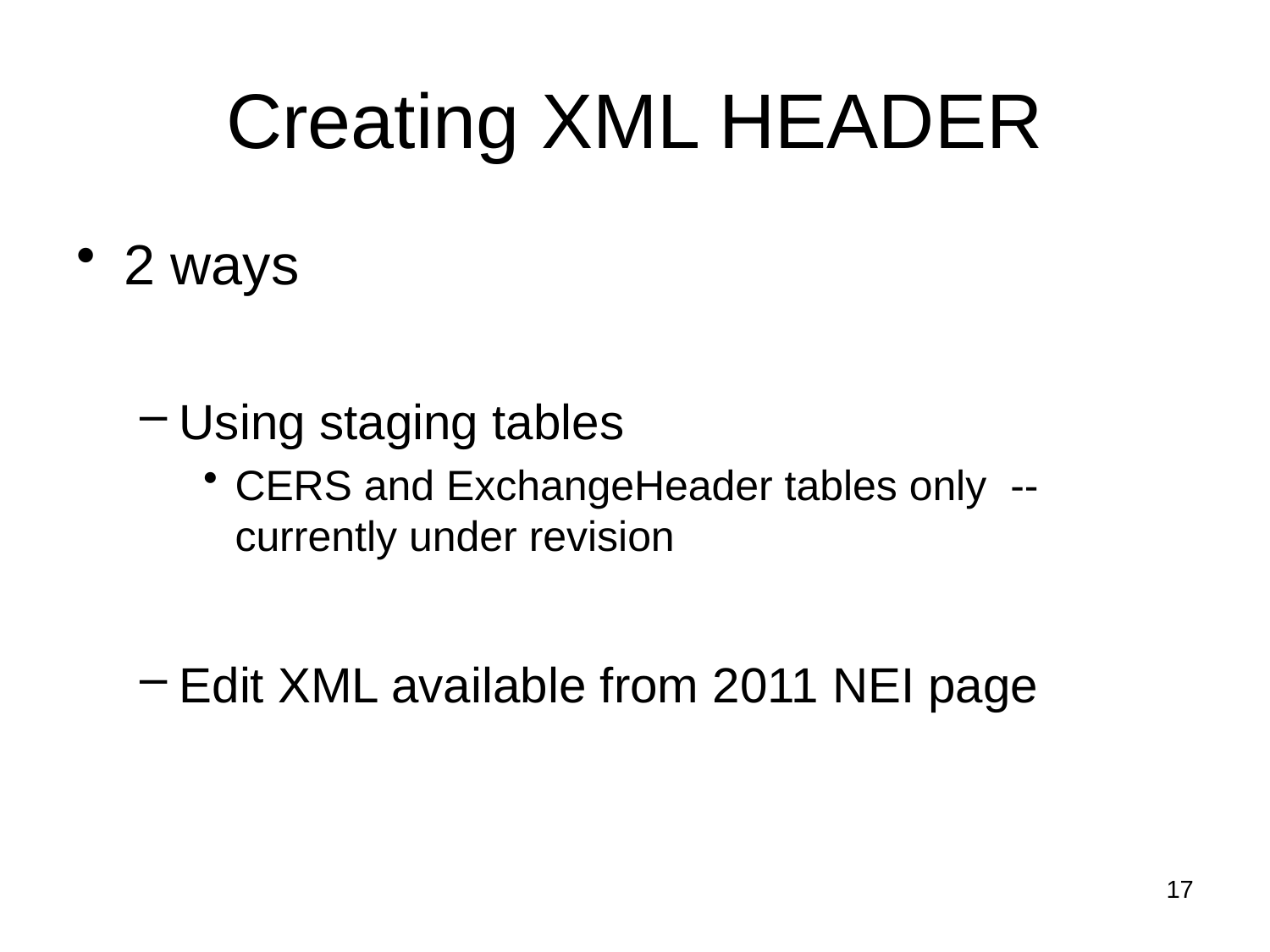

# Creating XML HEADER
2 ways

Using staging tables
CERS and ExchangeHeader tables only  -- currently under revision

Edit XML available from 2011 NEI page

17